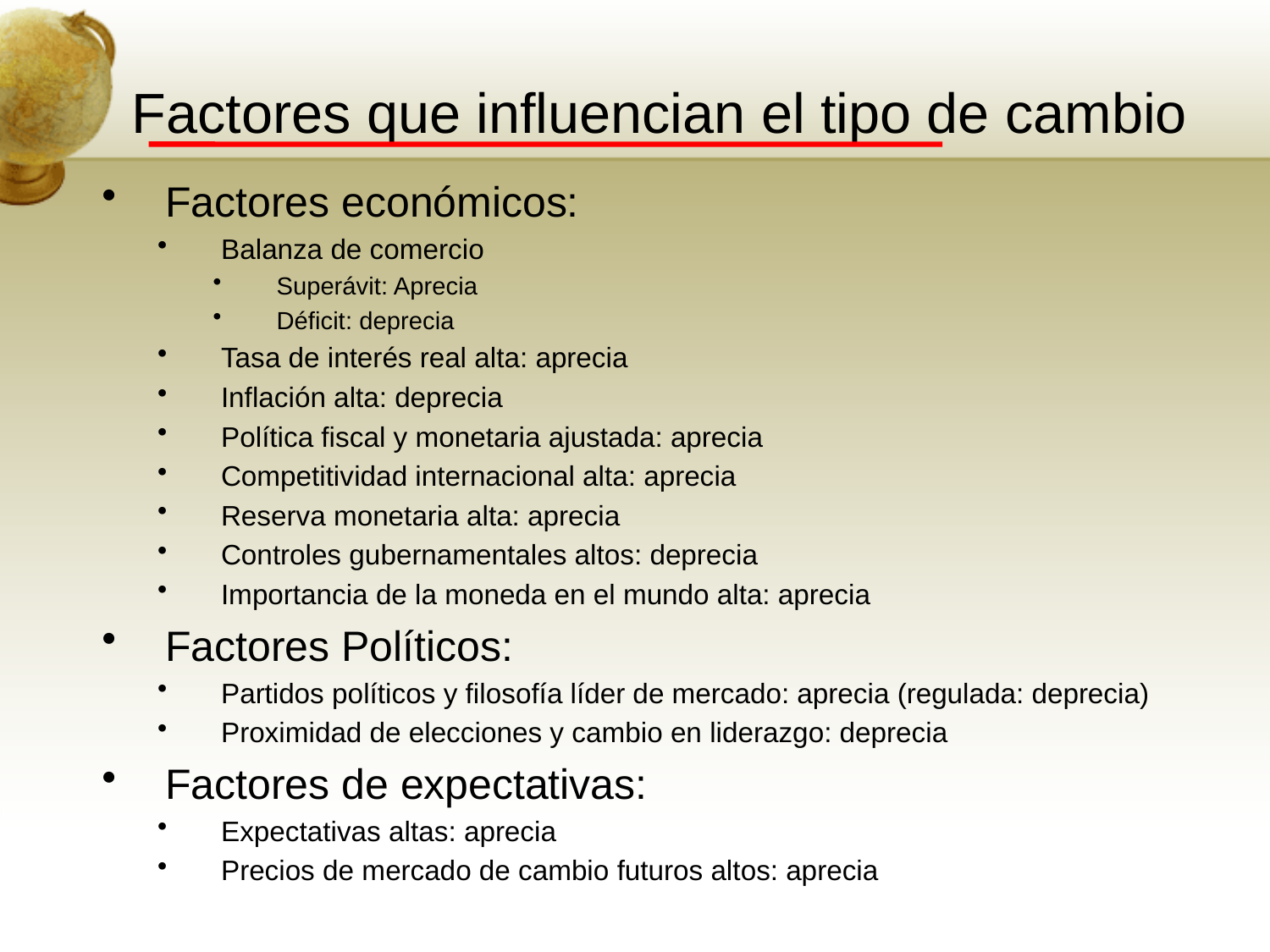

# Factores que influencian el tipo de cambio

Factores económicos:
Balanza de comercio
Superávit: Aprecia
Déficit: deprecia
Tasa de interés real alta: aprecia
Inflación alta: deprecia
Política fiscal y monetaria ajustada: aprecia
Competitividad internacional alta: aprecia
Reserva monetaria alta: aprecia
Controles gubernamentales altos: deprecia
Importancia de la moneda en el mundo alta: aprecia
Factores Políticos:
Partidos políticos y filosofía líder de mercado: aprecia (regulada: deprecia)
Proximidad de elecciones y cambio en liderazgo: deprecia
Factores de expectativas:
Expectativas altas: aprecia
Precios de mercado de cambio futuros altos: aprecia